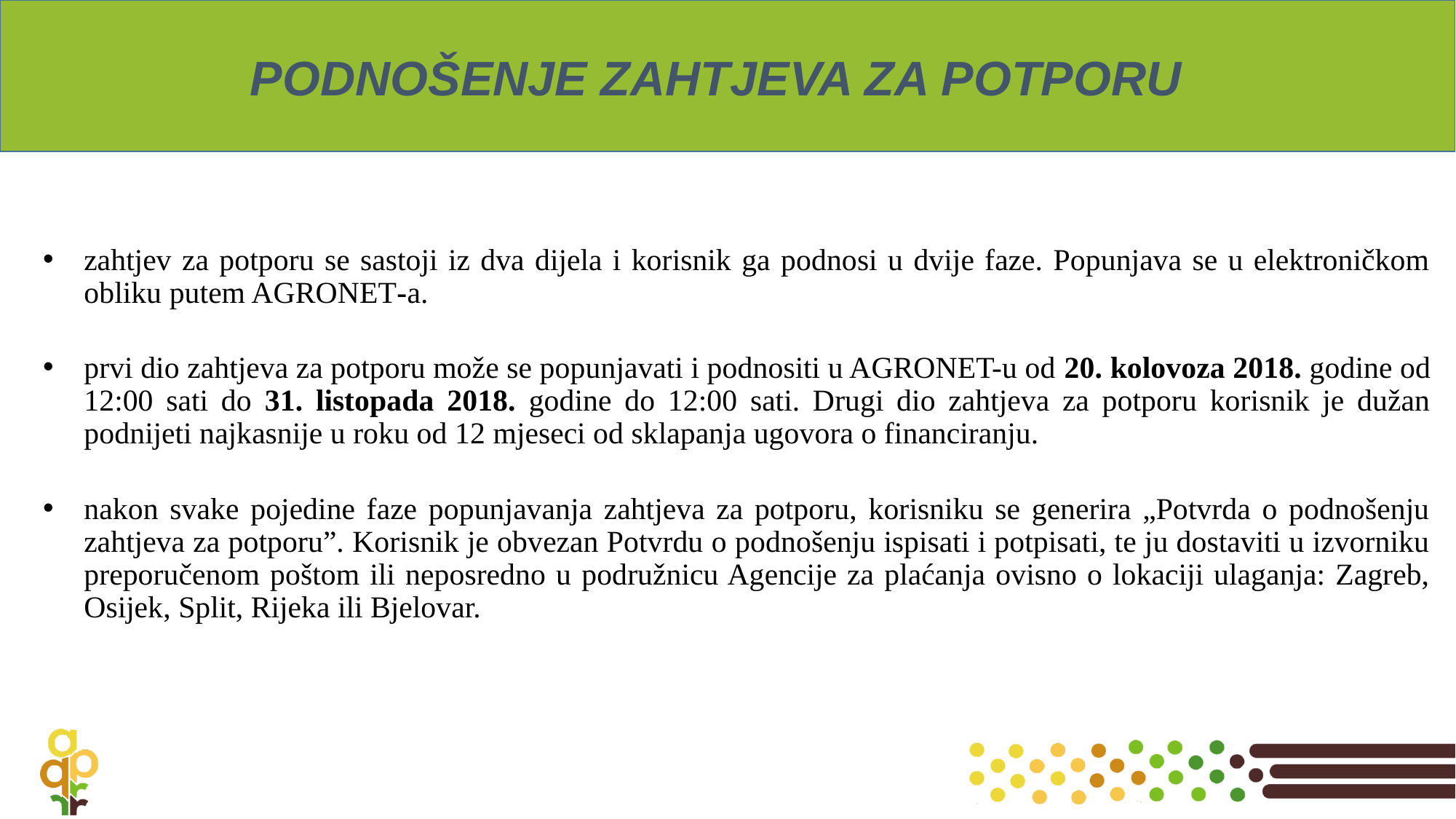

# PODNOŠENJE ZAHTJEVA ZA POTPORU

zahtjev za potporu se sastoji iz dva dijela i korisnik ga podnosi u dvije faze. Popunjava se u elektroničkom obliku putem AGRONET-a.
prvi dio zahtjeva za potporu može se popunjavati i podnositi u AGRONET-u od 20. kolovoza 2018. godine od 12:00 sati do 31. listopada 2018. godine do 12:00 sati. Drugi dio zahtjeva za potporu korisnik je dužan podnijeti najkasnije u roku od 12 mjeseci od sklapanja ugovora o financiranju.
nakon svake pojedine faze popunjavanja zahtjeva za potporu, korisniku se generira „Potvrda o podnošenju zahtjeva za potporu”. Korisnik je obvezan Potvrdu o podnošenju ispisati i potpisati, te ju dostaviti u izvorniku preporučenom poštom ili neposredno u podružnicu Agencije za plaćanja ovisno o lokaciji ulaganja: Zagreb, Osijek, Split, Rijeka ili Bjelovar.